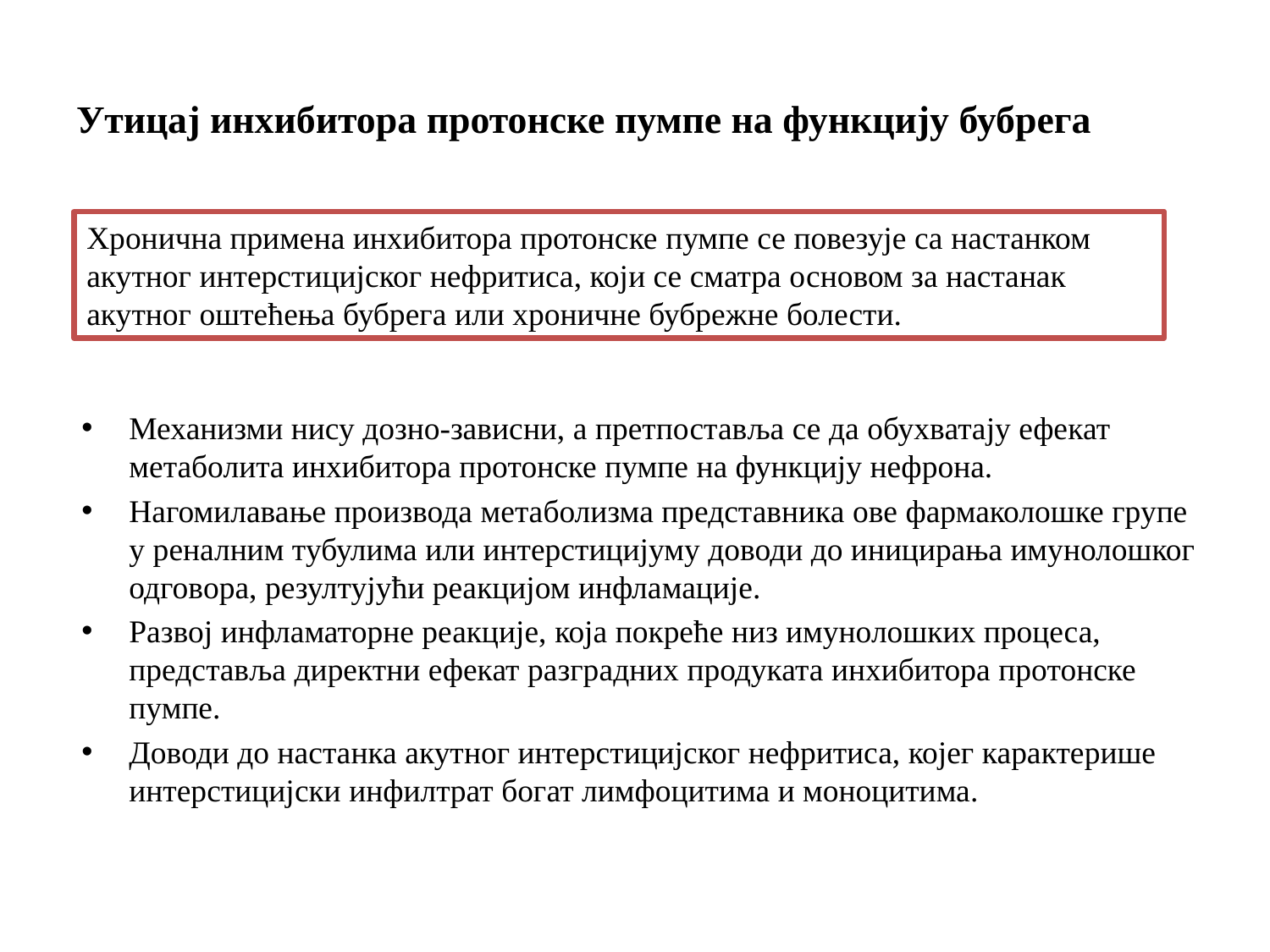

# Утицај инхибитора протонске пумпе на функцију бубрега
Хронична примена инхибитора протонске пумпе се повезује са настанком акутног интерстицијског нефритиса, који се сматра основом за настанак акутног оштећења бубрега или хроничне бубрежне болести.
Механизми нису дозно-зависни, а претпоставља се да обухватају ефекат метаболита инхибитора протонске пумпе на функцију нефрона.
Нагомилавање производа метаболизма представника ове фармаколошке групе у реналним тубулима или интерстицијуму доводи до иницирања имунолошког одговора, резултујући реакцијом инфламације.
Развој инфламаторне реакције, која покреће низ имунолошких процеса, представља директни ефекат разградних продуката инхибитора протонске пумпе.
Доводи до настанка акутног интерстицијског нефритиса, којег карактерише интерстицијски инфилтрат богат лимфоцитима и моноцитима.